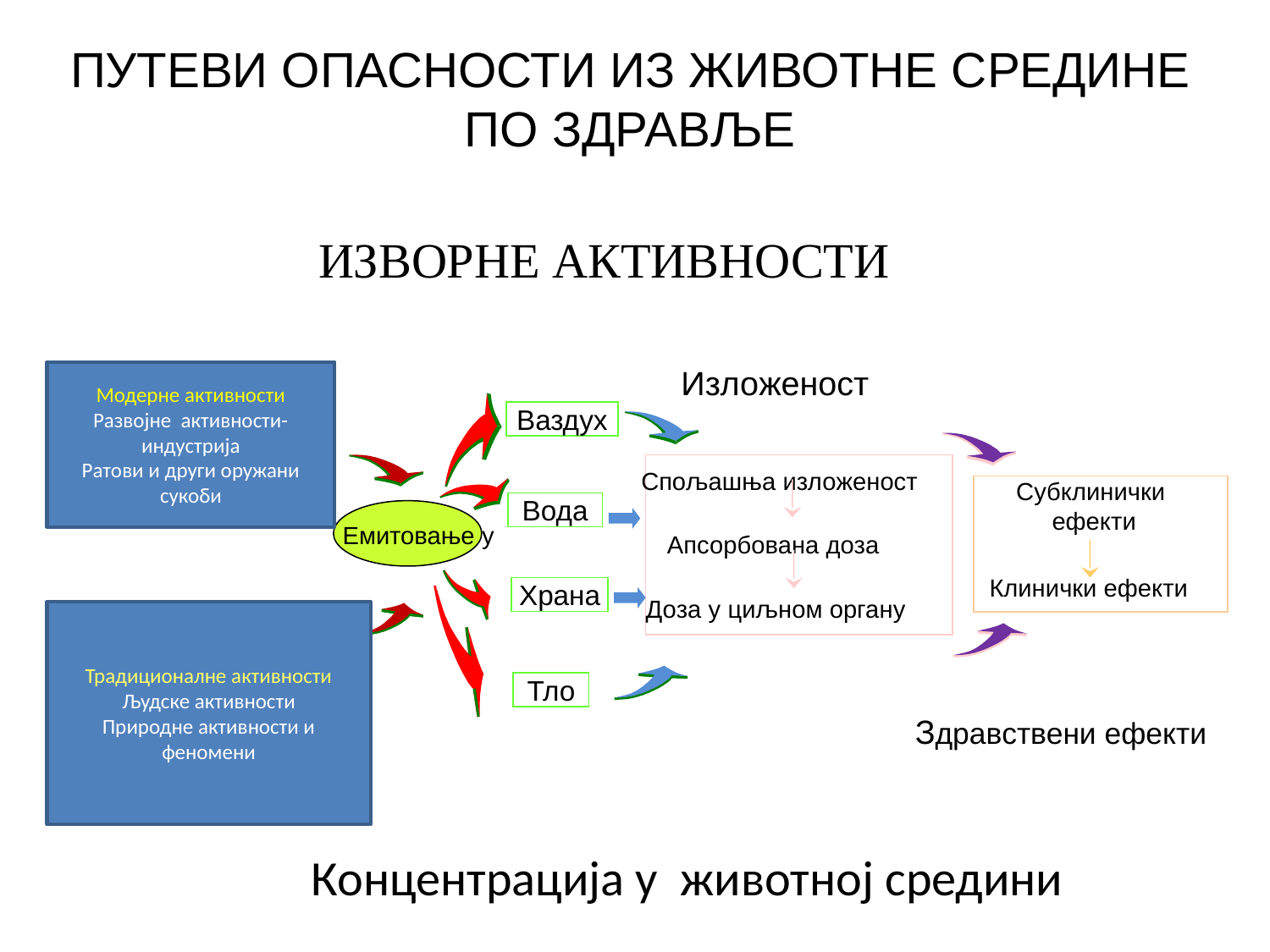

ПУТЕВИ ОПАСНОСТИ ИЗ ЖИВОТНЕ СРЕДИНЕ ПО ЗДРАВЉЕ
ИЗВОРНЕ АКТИВНОСТИ
Модерне активности
Развојне  активности-индустрија
Ратови и други оружани сукоби
Изложеност
Ваздух

Спољашња изложеност

Субклинички
 ефекти

Клинички ефекти

Вода

Емитовање у
Апсорбована доза

Храна

Доза у циљном органу
Традиционалне активности
Људске активности
Природне активности и феномени

Тло
Здравствени ефекти
Концентрација у  животној средини